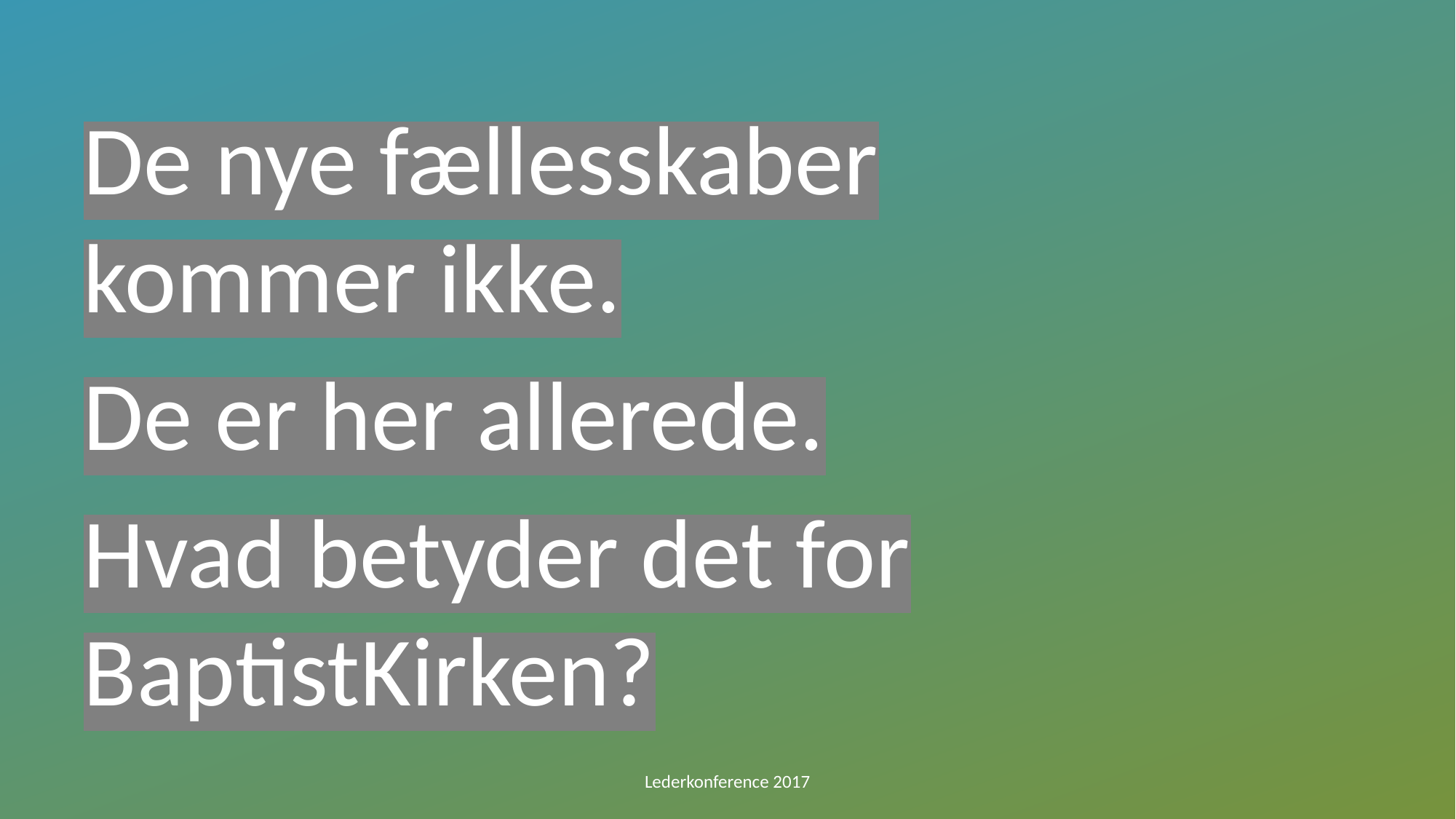

De nye fællesskaber
kommer ikke.
De er her allerede.
Hvad betyder det for BaptistKirken?
Lederkonference 2017